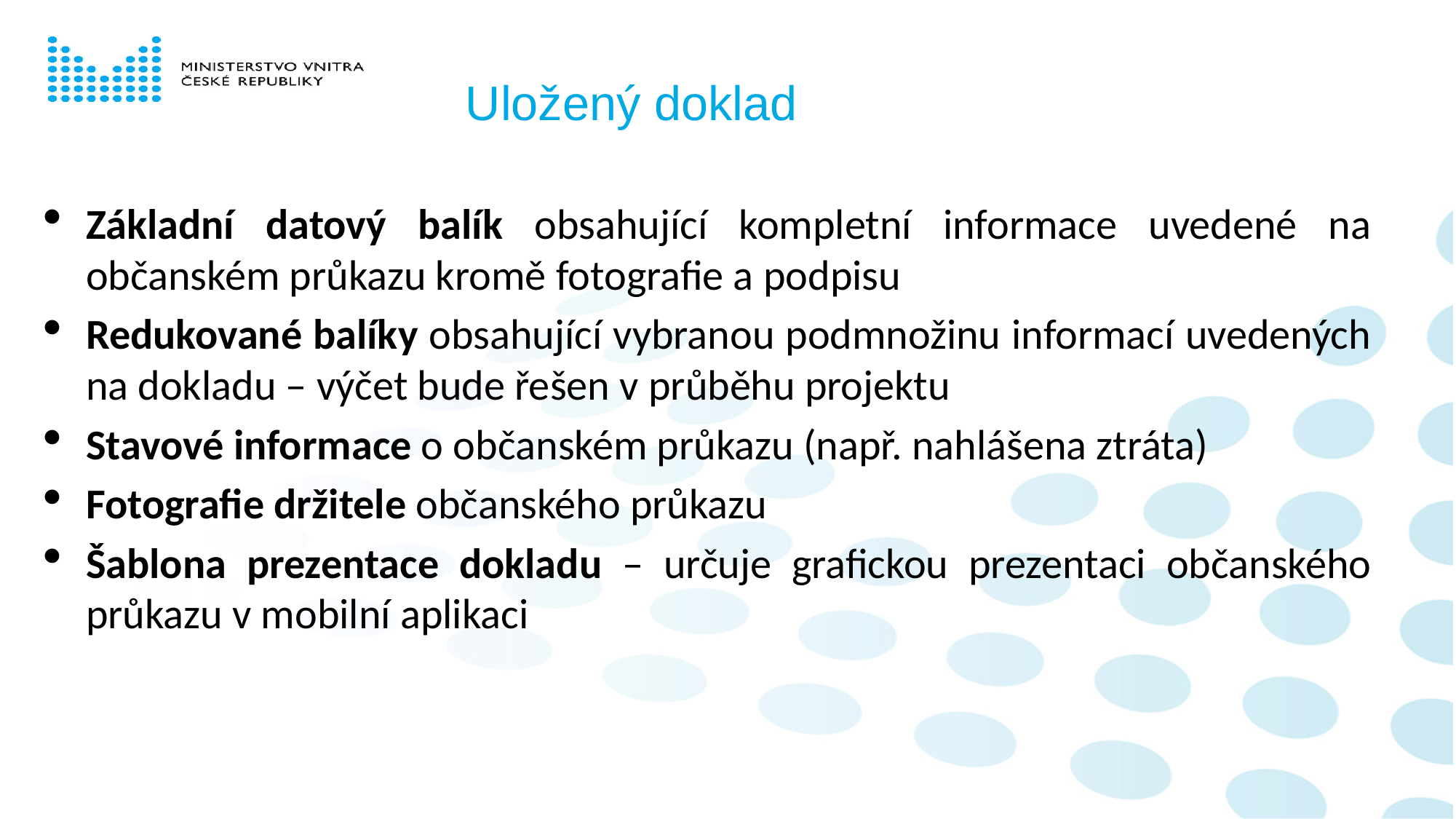

# Uložený doklad
Základní datový balík obsahující kompletní informace uvedené na občanském průkazu kromě fotografie a podpisu
Redukované balíky obsahující vybranou podmnožinu informací uvedených na dokladu – výčet bude řešen v průběhu projektu
Stavové informace o občanském průkazu (např. nahlášena ztráta)
Fotografie držitele občanského průkazu
Šablona prezentace dokladu – určuje grafickou prezentaci občanského průkazu v mobilní aplikaci